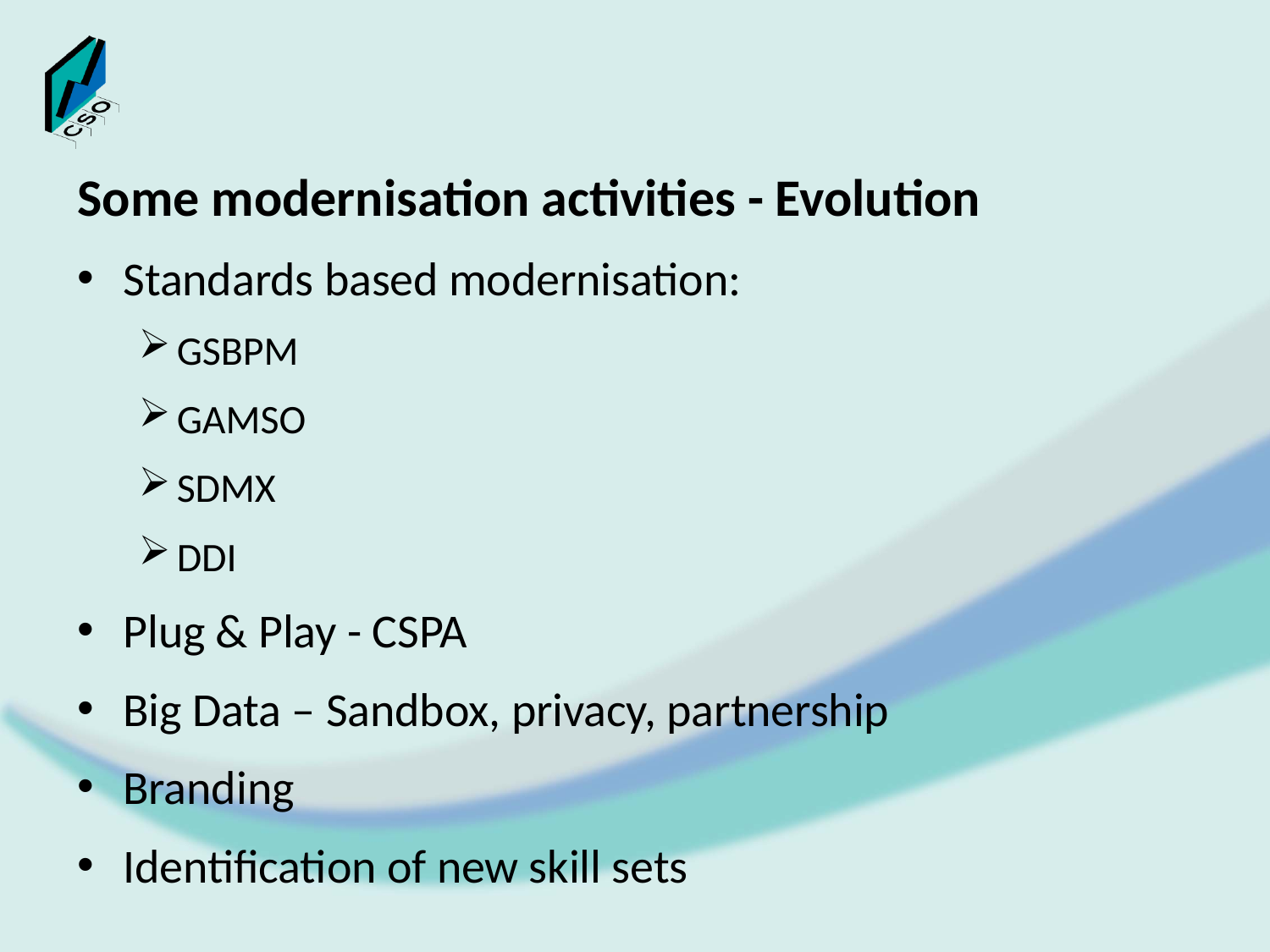

#
Some modernisation activities - Evolution
Standards based modernisation:
GSBPM
GAMSO
SDMX
DDI
Plug & Play - CSPA
Big Data – Sandbox, privacy, partnership
Branding
Identification of new skill sets